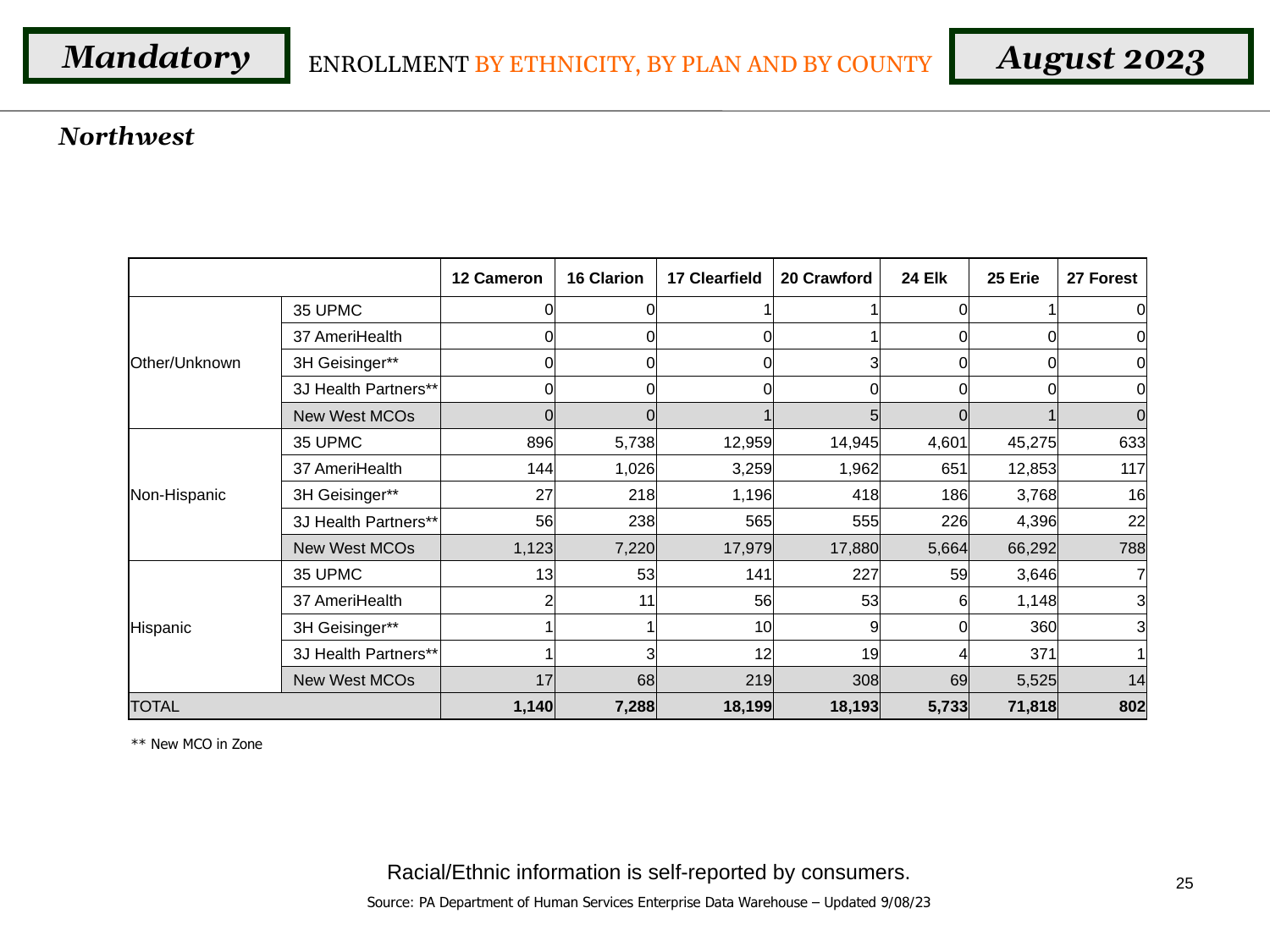

Mandatory
August 2023
ENROLLMENT BY ETHNICITY, BY PLAN AND BY COUNTY

Northwest
|  |  | 12 Cameron | 16 Clarion | 17 Clearfield | 20 Crawford | 24 Elk | 25 Erie | 27 Forest |
| --- | --- | --- | --- | --- | --- | --- | --- | --- |
| Other/Unknown | 35 UPMC | 0 | 0 | 1 | 1 | 0 | 1 | 0 |
|  | 37 AmeriHealth | 0 | 0 | 0 | 1 | 0 | 0 | 0 |
|  | 3H Geisinger\*\* | 0 | 0 | 0 | 3 | 0 | 0 | 0 |
|  | 3J Health Partners\*\* | 0 | 0 | 0 | 0 | 0 | 0 | 0 |
|  | New West MCOs | 0 | 0 | 1 | 5 | 0 | 1 | 0 |
| Non-Hispanic | 35 UPMC | 896 | 5,738 | 12,959 | 14,945 | 4,601 | 45,275 | 633 |
|  | 37 AmeriHealth | 144 | 1,026 | 3,259 | 1,962 | 651 | 12,853 | 117 |
|  | 3H Geisinger\*\* | 27 | 218 | 1,196 | 418 | 186 | 3,768 | 16 |
|  | 3J Health Partners\*\* | 56 | 238 | 565 | 555 | 226 | 4,396 | 22 |
|  | New West MCOs | 1,123 | 7,220 | 17,979 | 17,880 | 5,664 | 66,292 | 788 |
| Hispanic | 35 UPMC | 13 | 53 | 141 | 227 | 59 | 3,646 | 7 |
|  | 37 AmeriHealth | 2 | 11 | 56 | 53 | 6 | 1,148 | 3 |
|  | 3H Geisinger\*\* | 1 | 1 | 10 | 9 | 0 | 360 | 3 |
|  | 3J Health Partners\*\* | 1 | 3 | 12 | 19 | 4 | 371 | 1 |
|  | New West MCOs | 17 | 68 | 219 | 308 | 69 | 5,525 | 14 |
| TOTAL |  | 1,140 | 7,288 | 18,199 | 18,193 | 5,733 | 71,818 | 802 |
** New MCO in Zone
Racial/Ethnic information is self-reported by consumers.
25
Source: PA Department of Human Services Enterprise Data Warehouse – Updated 9/08/23